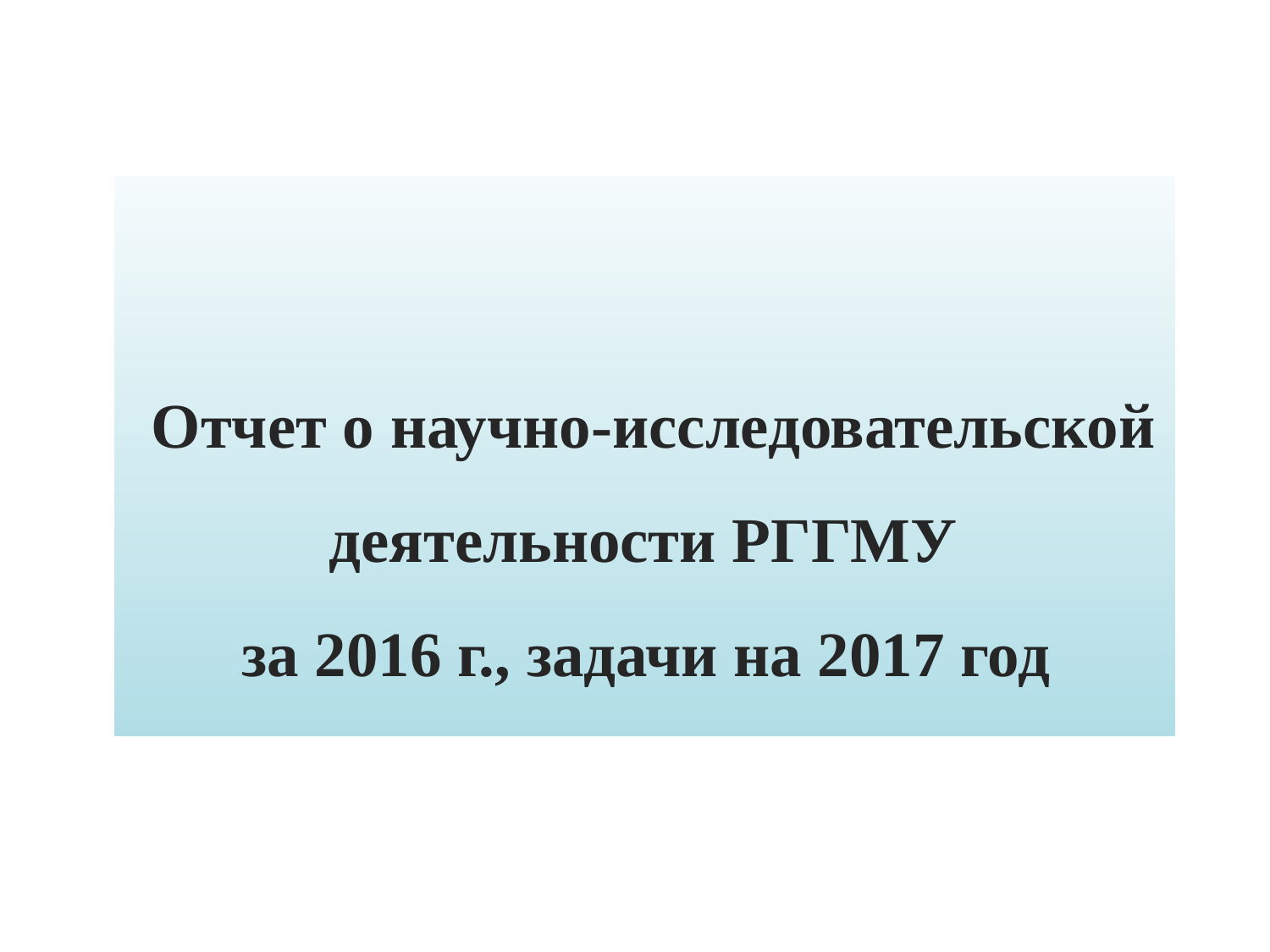

Отчет о научно-исследовательской деятельности РГГМУ
за 2016 г., задачи на 2017 год